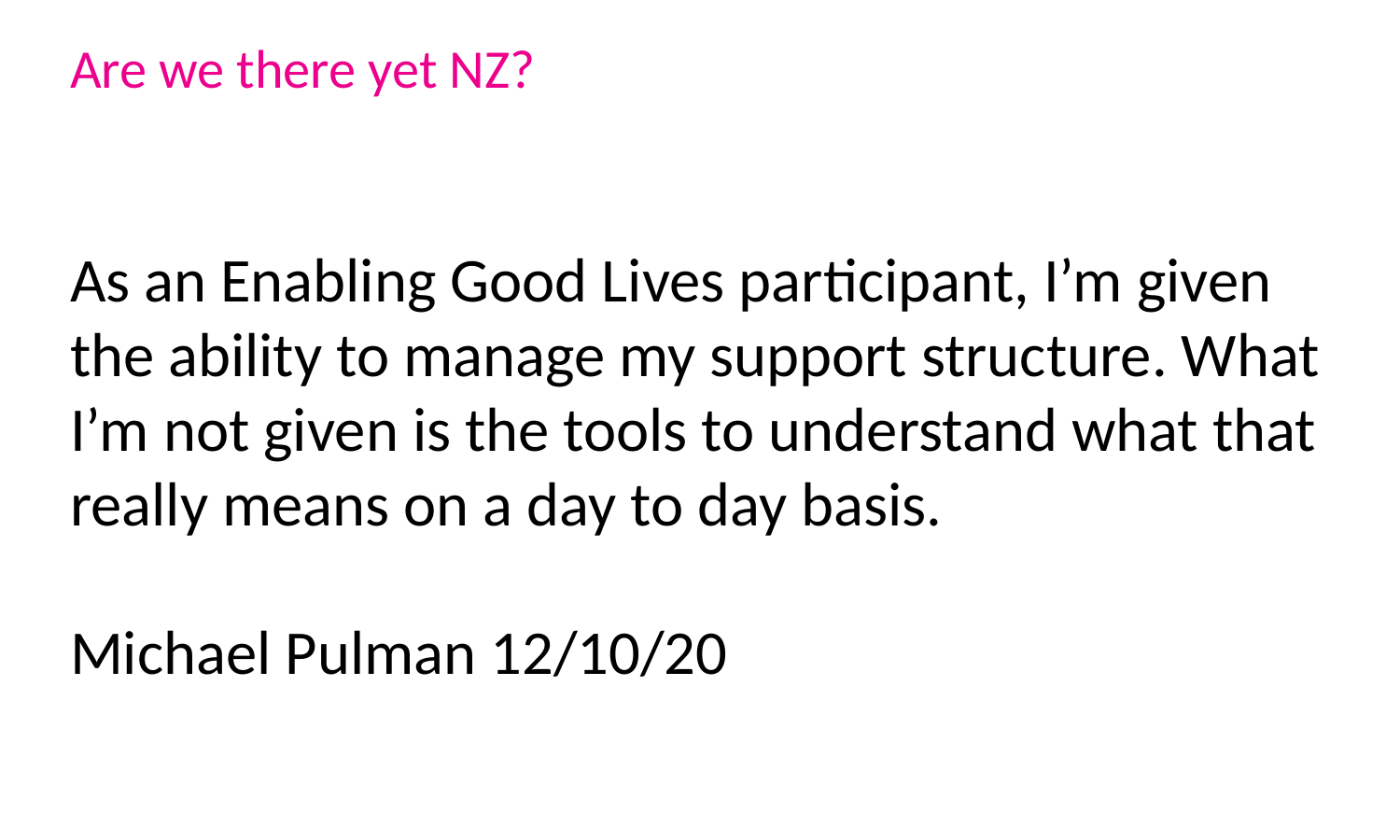

# Are we there yet NZ?

As an Enabling Good Lives participant, I’m given the ability to manage my support structure. What I’m not given is the tools to understand what that really means on a day to day basis.

Michael Pulman 12/10/20